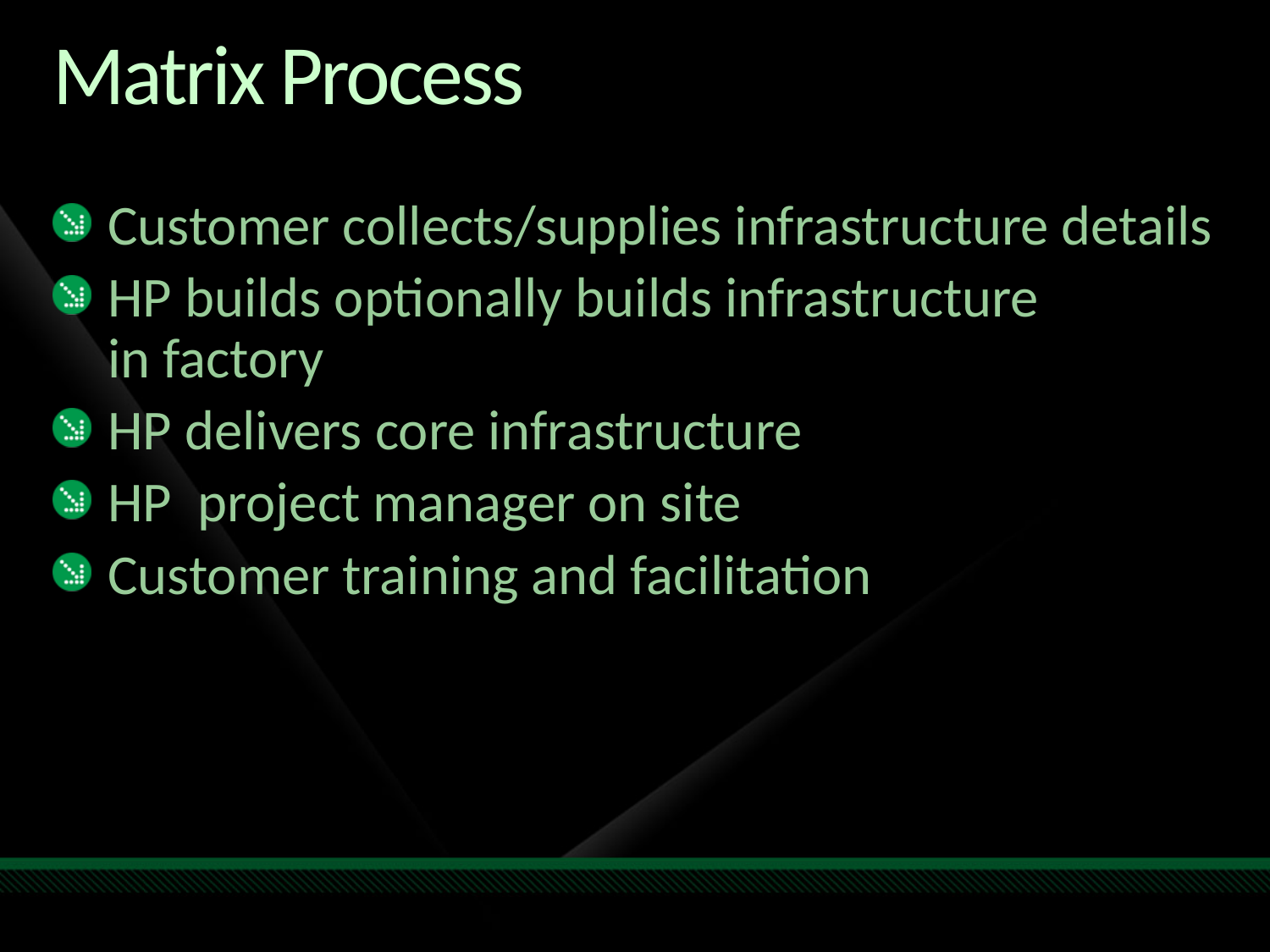

# Matrix Process
Customer collects/supplies infrastructure details
HP builds optionally builds infrastructure
in factory
HP delivers core infrastructure
HP  project manager on site
Customer training and facilitation